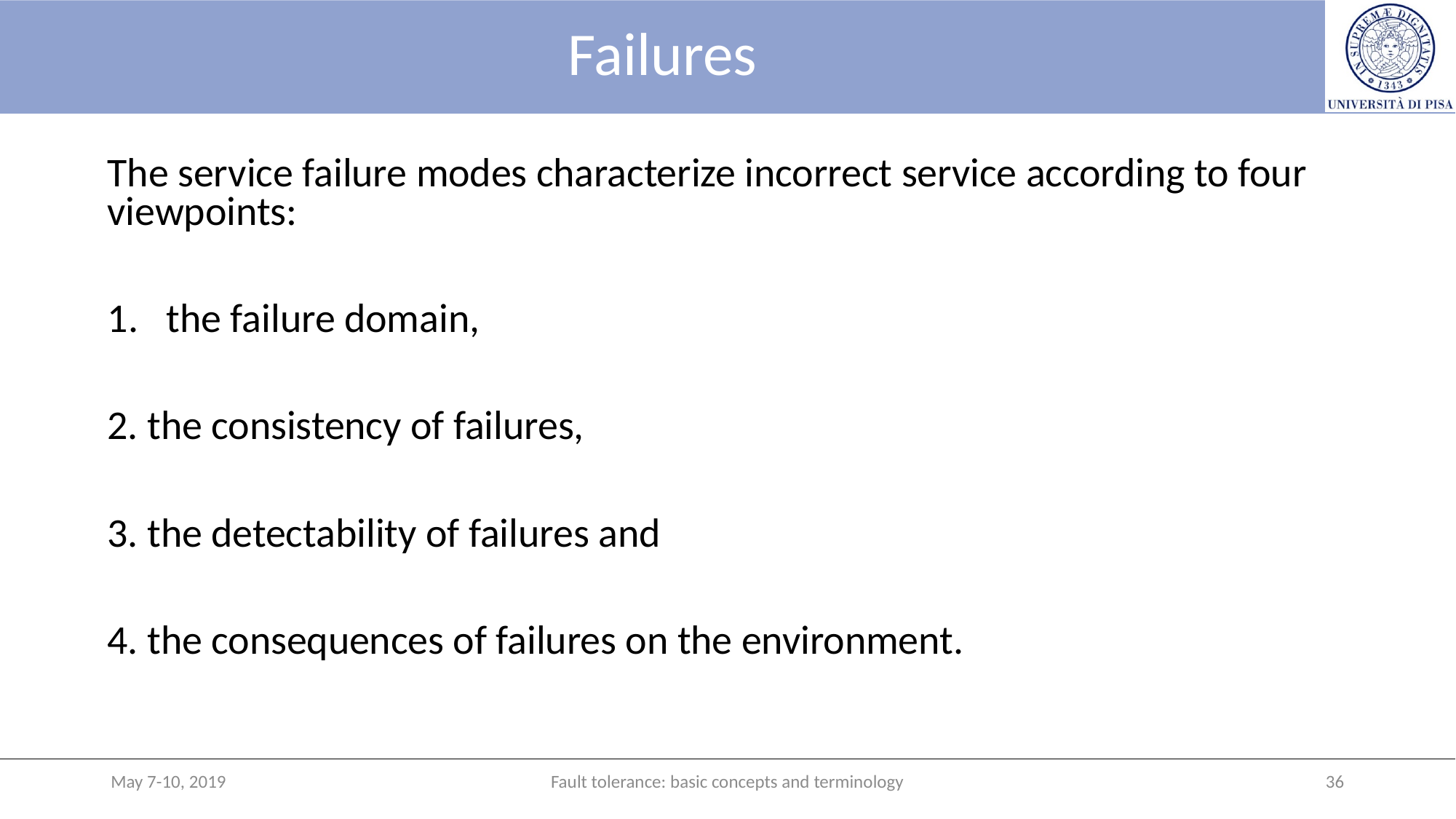

# Failures
The service failure modes characterize incorrect service according to four viewpoints:

the failure domain,

2. the consistency of failures,

3. the detectability of failures and

4. the consequences of failures on the environment.

May 7-10, 2019
Fault tolerance: basic concepts and terminology
36